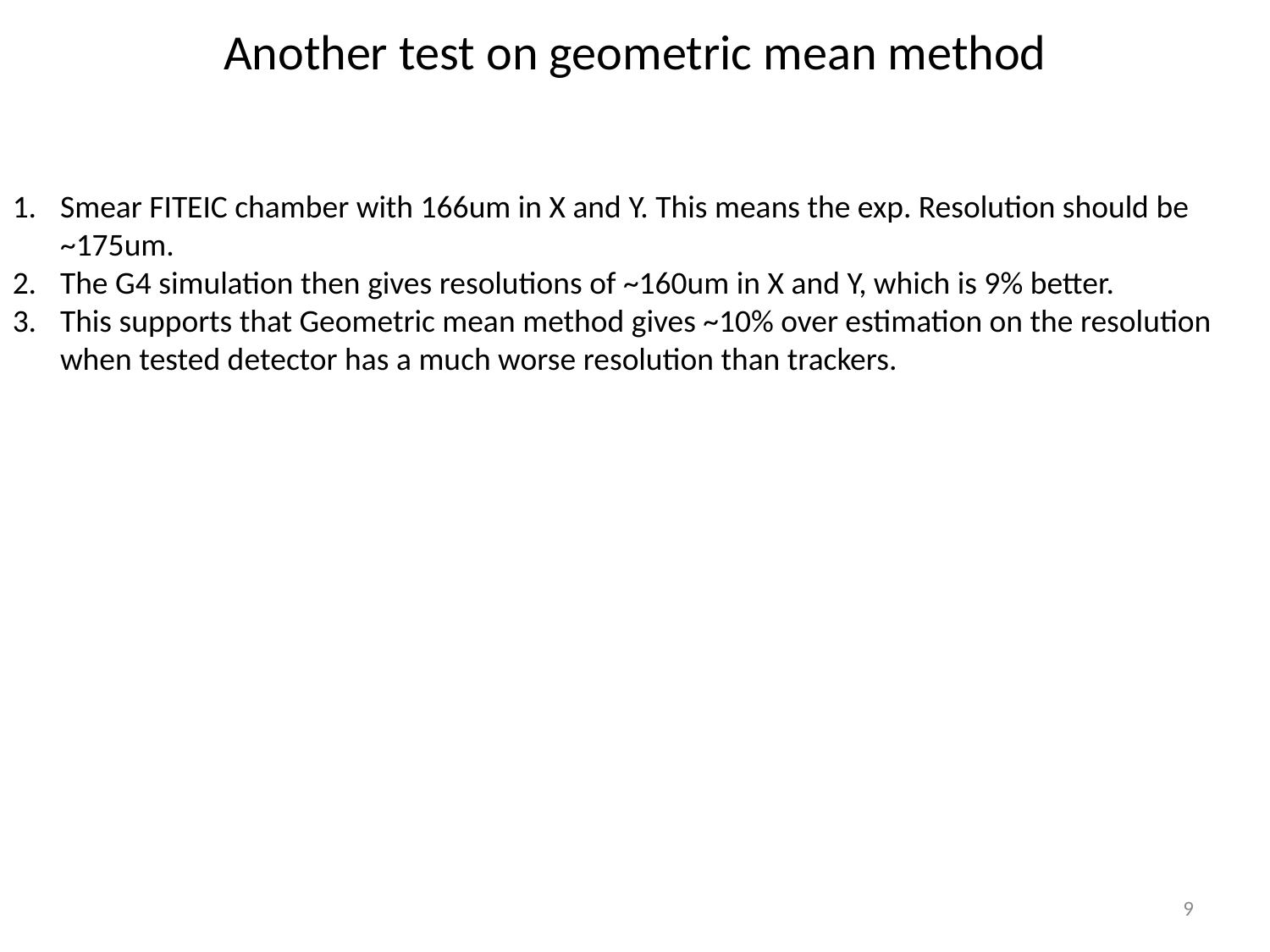

# Another test on geometric mean method
Smear FITEIC chamber with 166um in X and Y. This means the exp. Resolution should be ~175um.
The G4 simulation then gives resolutions of ~160um in X and Y, which is 9% better.
This supports that Geometric mean method gives ~10% over estimation on the resolution when tested detector has a much worse resolution than trackers.
9